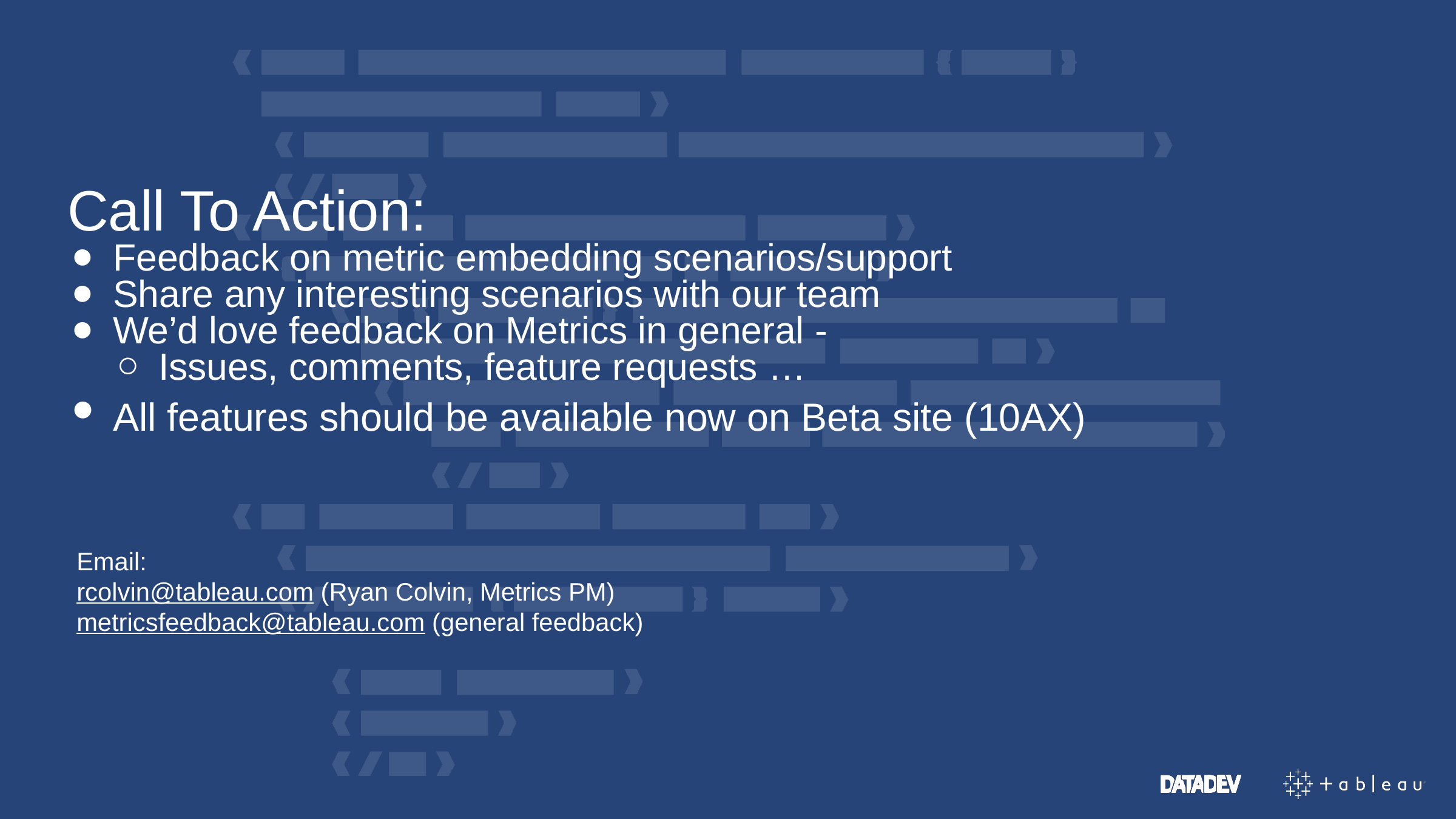

Call To Action:
Feedback on metric embedding scenarios/support
Share any interesting scenarios with our team
We’d love feedback on Metrics in general -
Issues, comments, feature requests …
All features should be available now on Beta site (10AX)
Email:
rcolvin@tableau.com (Ryan Colvin, Metrics PM)
metricsfeedback@tableau.com (general feedback)